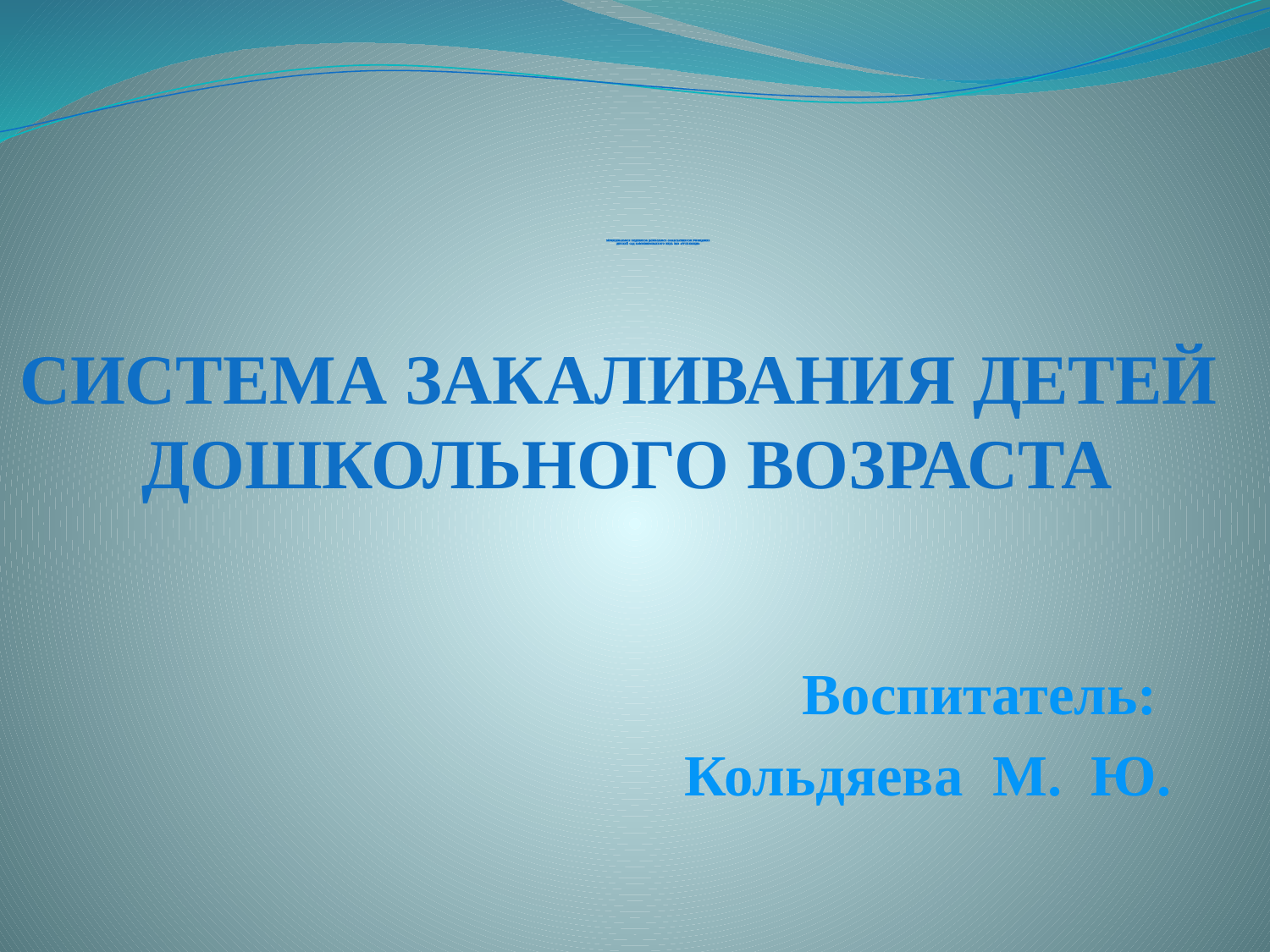

# МУНИЦИПАЛЬНОЕ  БЮДЖЕТНОЕ  ДОШКОЛЬНОЕ  ОБРАЗОВАТЕЛЬНОЕ  УЧРЕЖДЕНИЕ ДЕТСКИЙ  САД  КОМБИНИРОВАННОГО  ВИДА  №23  «ГУСИ-ЛЕБЕДИ»

Воспитатель:
Кольдяева  М.  Ю.

Система закаливания детей
дошкольного возраста